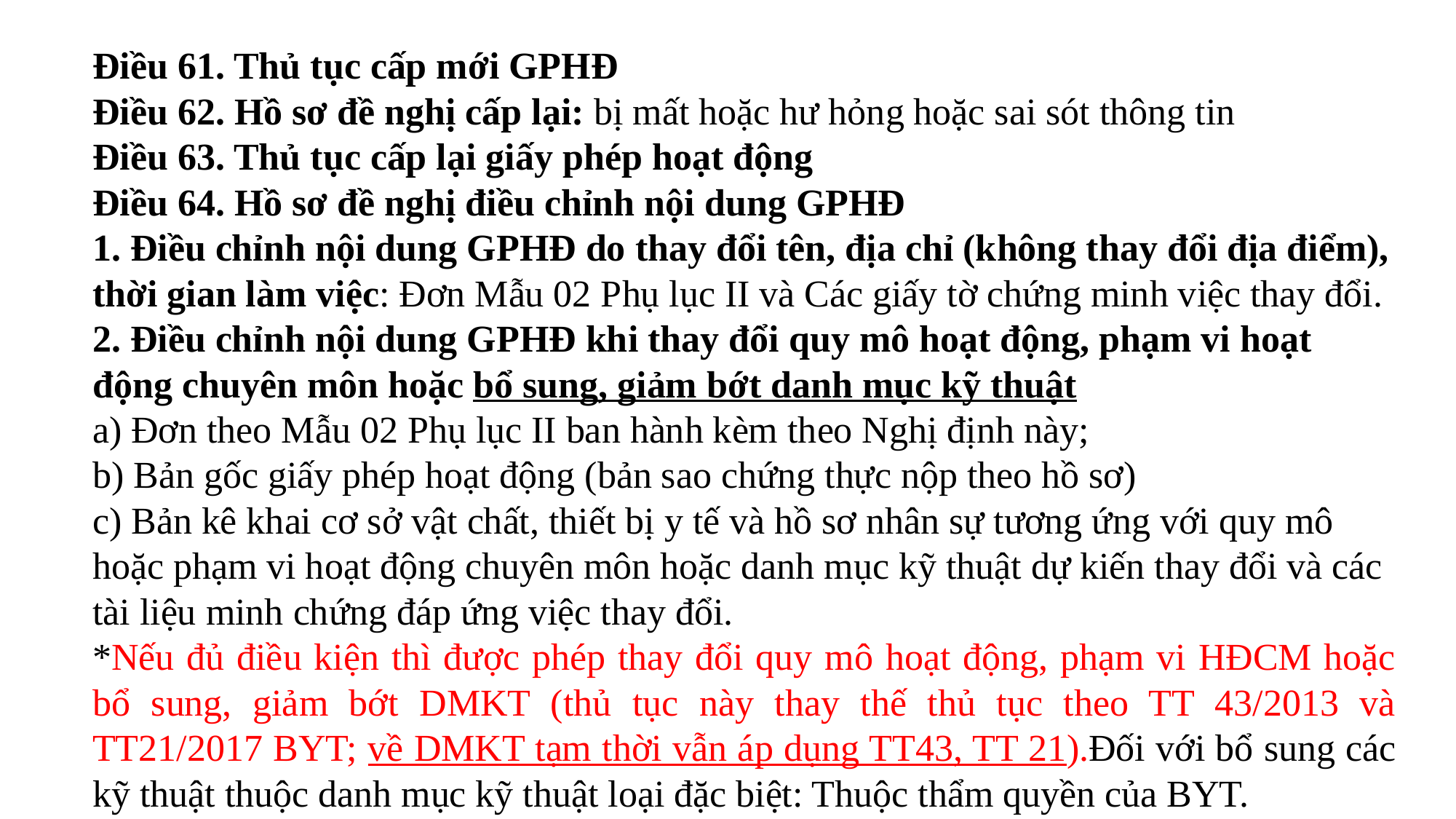

Điều 61. Thủ tục cấp mới GPHĐ
Điều 62. Hồ sơ đề nghị cấp lại: bị mất hoặc hư hỏng hoặc sai sót thông tin
Điều 63. Thủ tục cấp lại giấy phép hoạt động
Điều 64. Hồ sơ đề nghị điều chỉnh nội dung GPHĐ
1. Điều chỉnh nội dung GPHĐ do thay đổi tên, địa chỉ (không thay đổi địa điểm), thời gian làm việc: Đơn Mẫu 02 Phụ lục II và Các giấy tờ chứng minh việc thay đổi.
2. Điều chỉnh nội dung GPHĐ khi thay đổi quy mô hoạt động, phạm vi hoạt động chuyên môn hoặc bổ sung, giảm bớt danh mục kỹ thuật
a) Đơn theo Mẫu 02 Phụ lục II ban hành kèm theo Nghị định này;
b) Bản gốc giấy phép hoạt động (bản sao chứng thực nộp theo hồ sơ)
c) Bản kê khai cơ sở vật chất, thiết bị y tế và hồ sơ nhân sự tương ứng với quy mô hoặc phạm vi hoạt động chuyên môn hoặc danh mục kỹ thuật dự kiến thay đổi và các tài liệu minh chứng đáp ứng việc thay đổi.
*Nếu đủ điều kiện thì được phép thay đổi quy mô hoạt động, phạm vi HĐCM hoặc bổ sung, giảm bớt DMKT (thủ tục này thay thế thủ tục theo TT 43/2013 và TT21/2017 BYT; về DMKT tạm thời vẫn áp dụng TT43, TT 21).Đối với bổ sung các kỹ thuật thuộc danh mục kỹ thuật loại đặc biệt: Thuộc thẩm quyền của BYT.